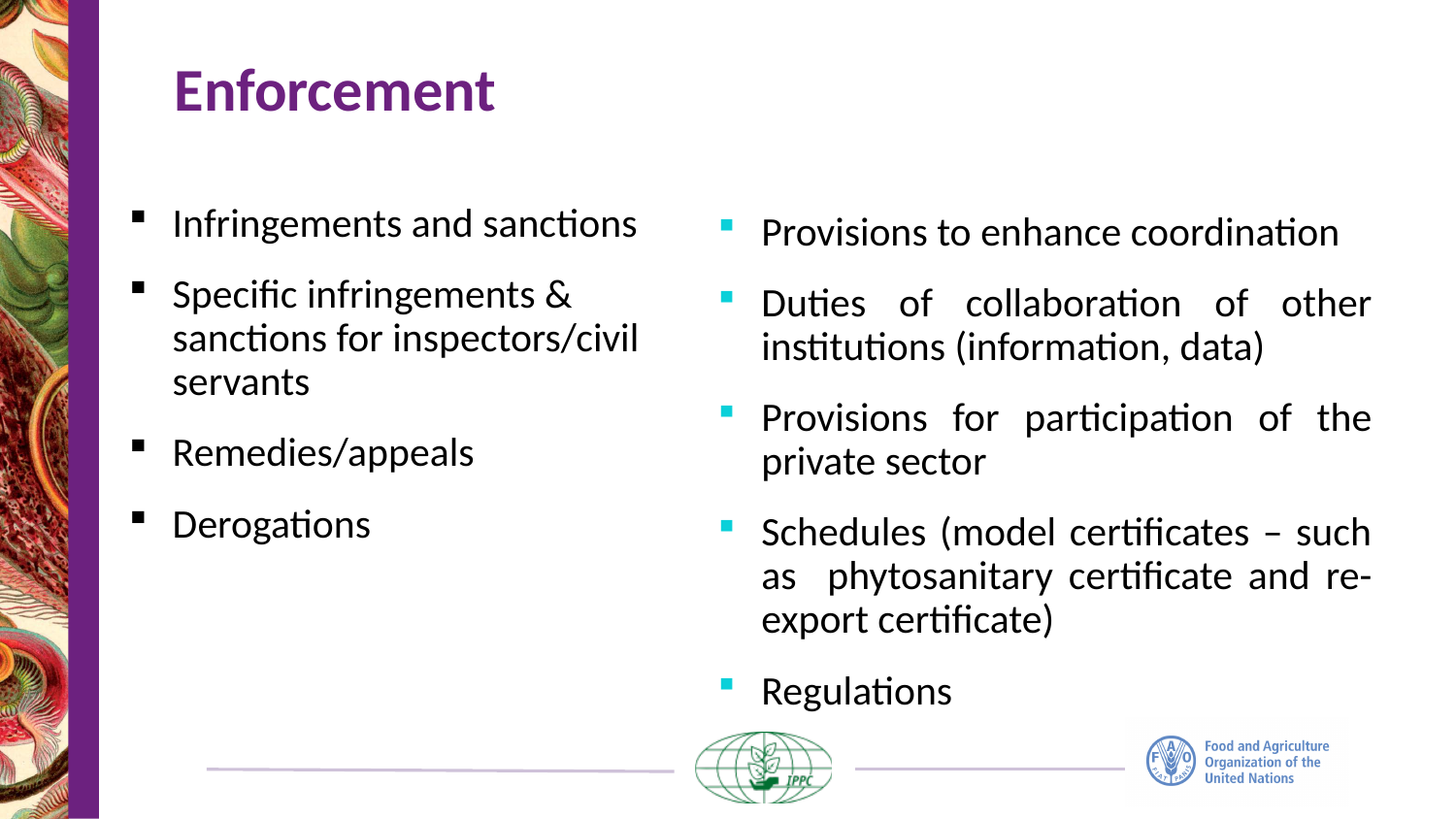

# Enforcement
Infringements and sanctions
Specific infringements & sanctions for inspectors/civil servants
Remedies/appeals
Derogations

Provisions to enhance coordination
Duties of collaboration of other institutions (information, data)
Provisions for participation of the private sector
Schedules (model certificates – such as  phytosanitary certificate and re-export certificate)
Regulations